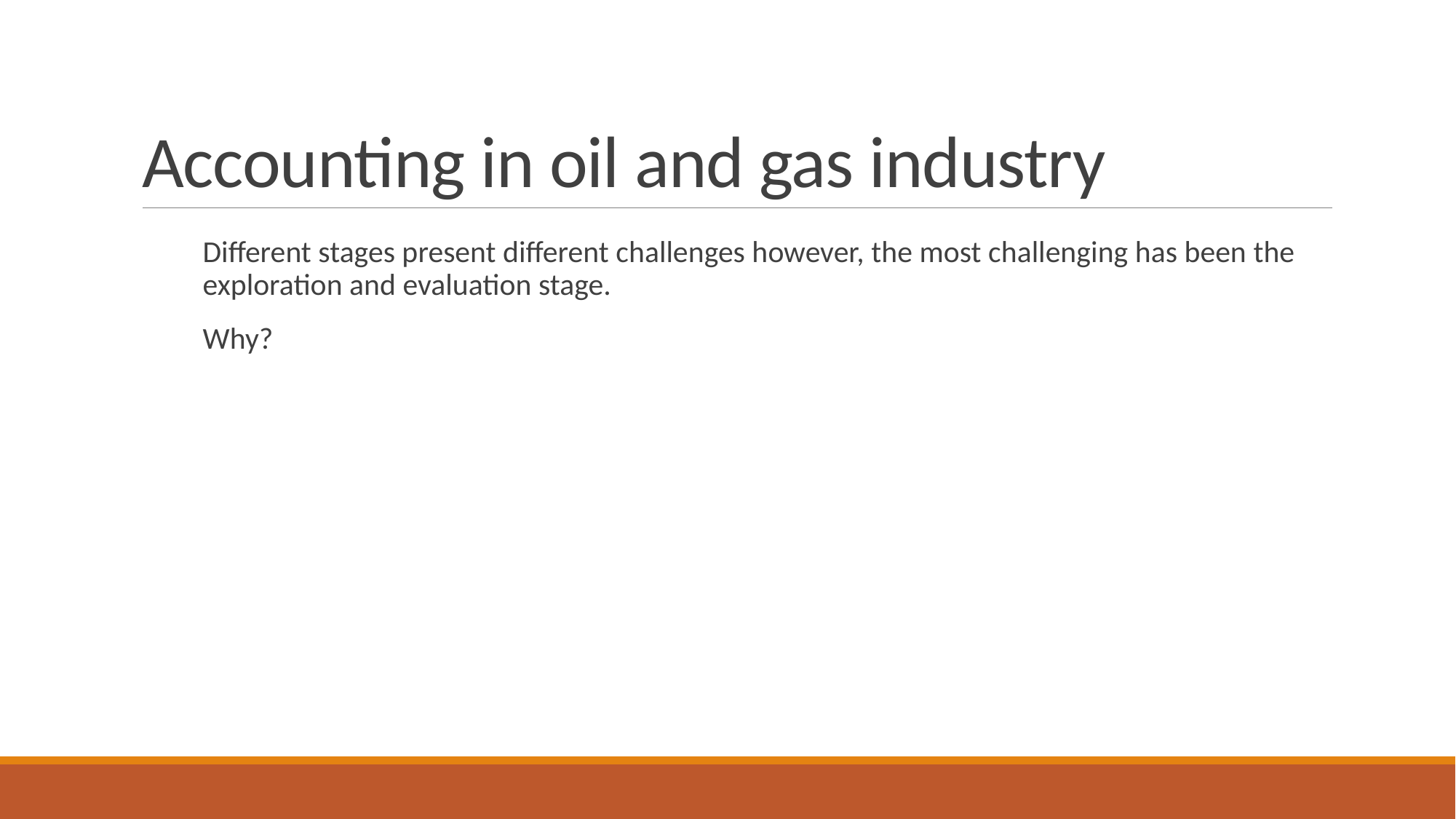

# Accounting in oil and gas industry
Different stages present different challenges however, the most challenging has been the exploration and evaluation stage.
Why?